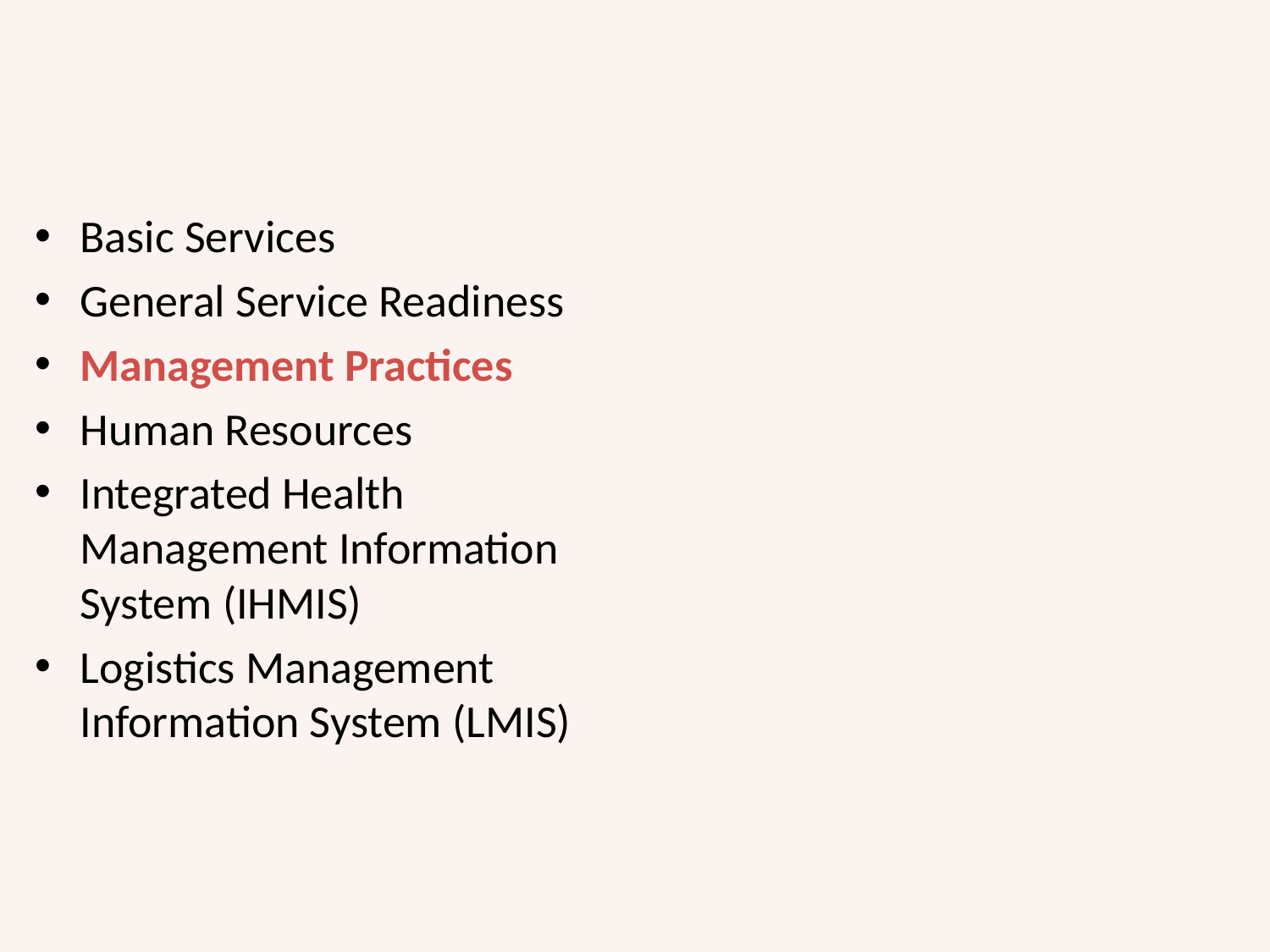

Basic Services
General Service Readiness
Management Practices
Human Resources
Integrated Health Management Information System (IHMIS)
Logistics Management Information System (LMIS)